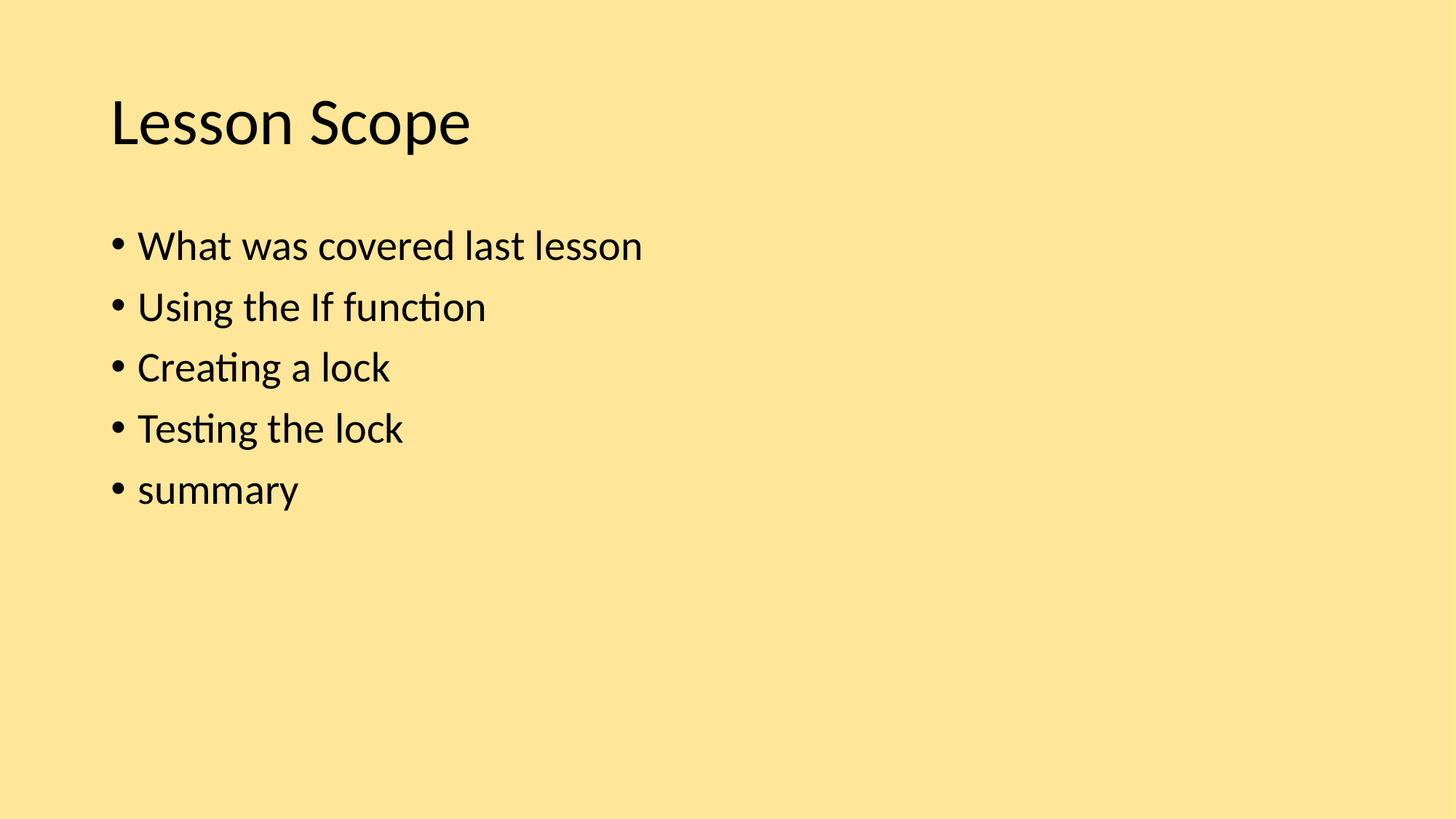

# Lesson Scope
What was covered last lesson
Using the If function
Creating a lock
Testing the lock
summary